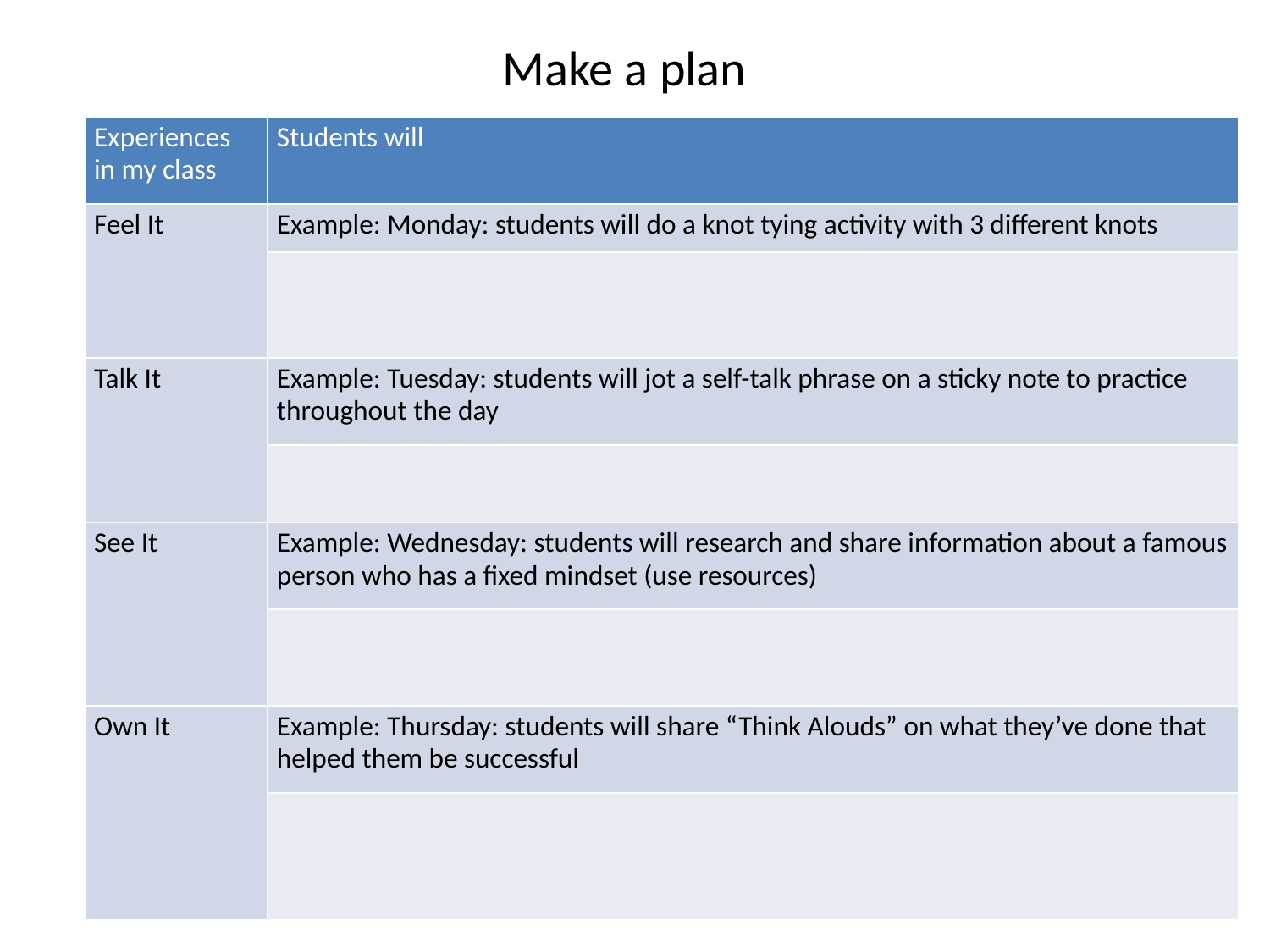

Make a plan
| Experiences in my class | Students will |
| --- | --- |
| Feel It | Example: Monday: students will do a knot tying activity with 3 different knots |
|  |  |
| Talk It | Example: Tuesday: students will jot a self-talk phrase on a sticky note to practice throughout the day |
|  |  |
| See It | Example: Wednesday: students will research and share information about a famous person who has a fixed mindset (use resources) |
|  |  |
| Own It | Example: Thursday: students will share “Think Alouds” on what they’ve done that helped them be successful |
|  |  |